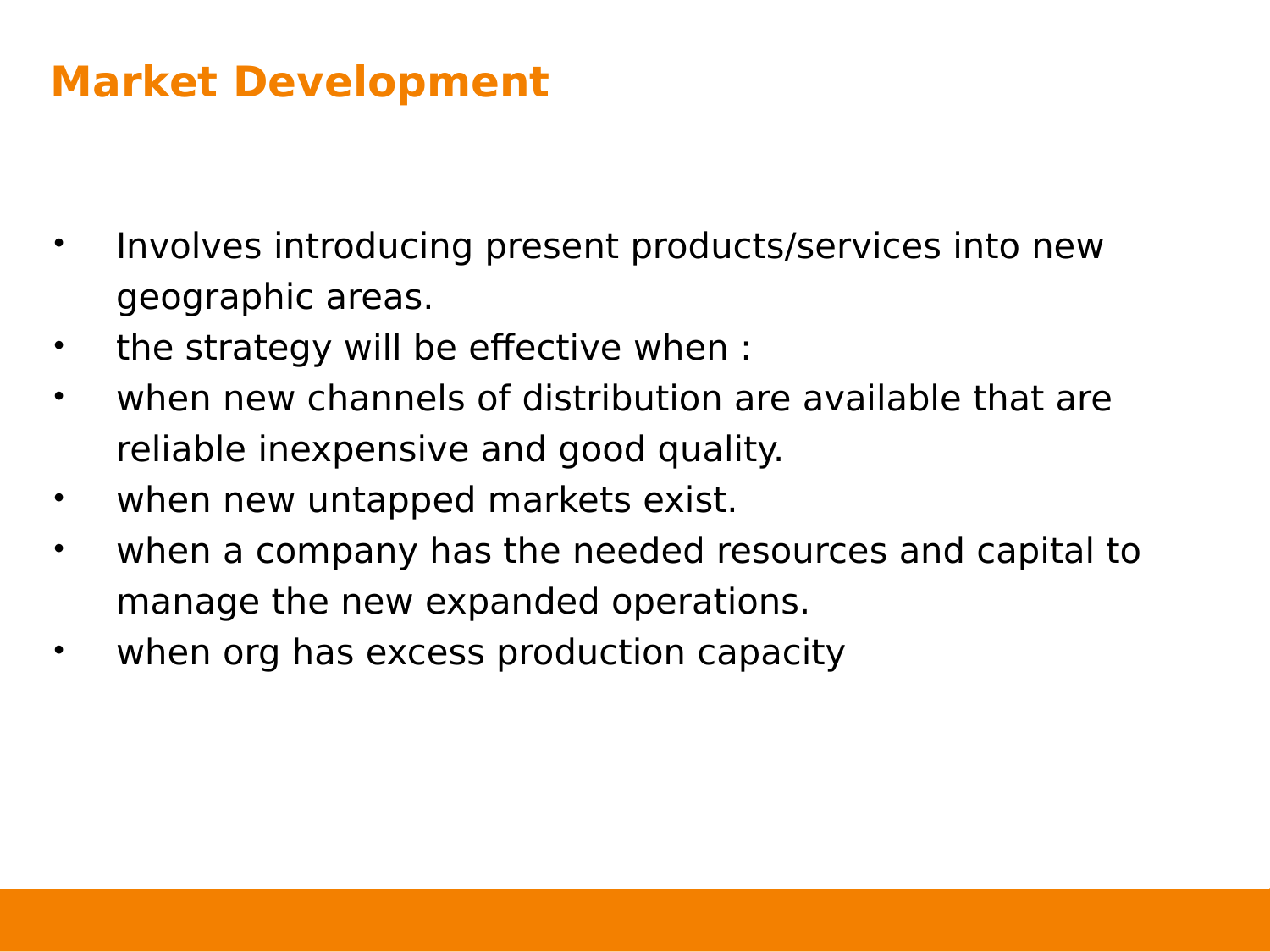

# Market Development
Involves introducing present products/services into new geographic areas.
the strategy will be effective when :
when new channels of distribution are available that are reliable inexpensive and good quality.
when new untapped markets exist.
when a company has the needed resources and capital to manage the new expanded operations.
when org has excess production capacity